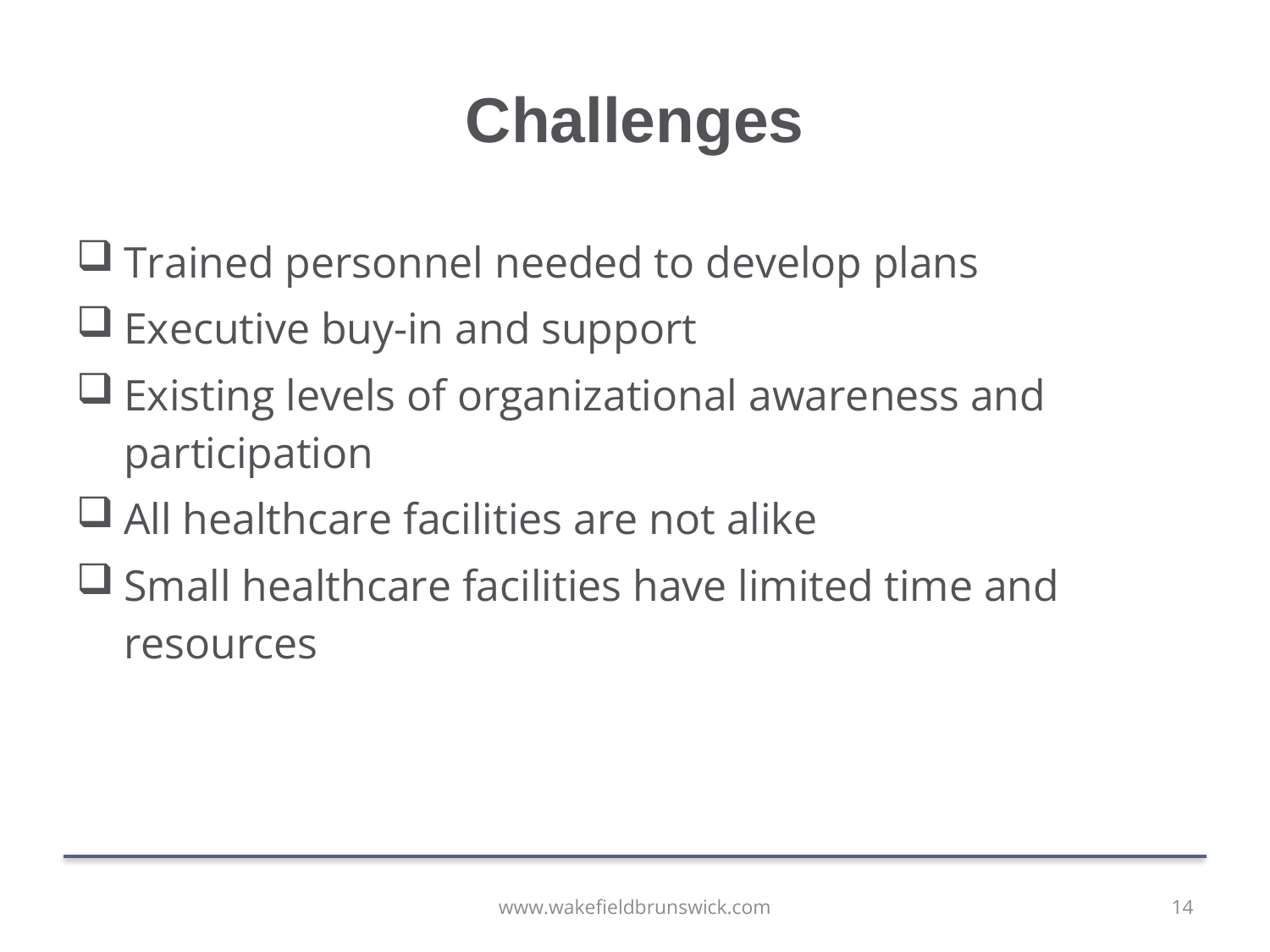

# Challenges
Trained personnel needed to develop plans
Executive buy-in and support
Existing levels of organizational awareness and participation
All healthcare facilities are not alike
Small healthcare facilities have limited time and resources

www.wakefieldbrunswick.com
14